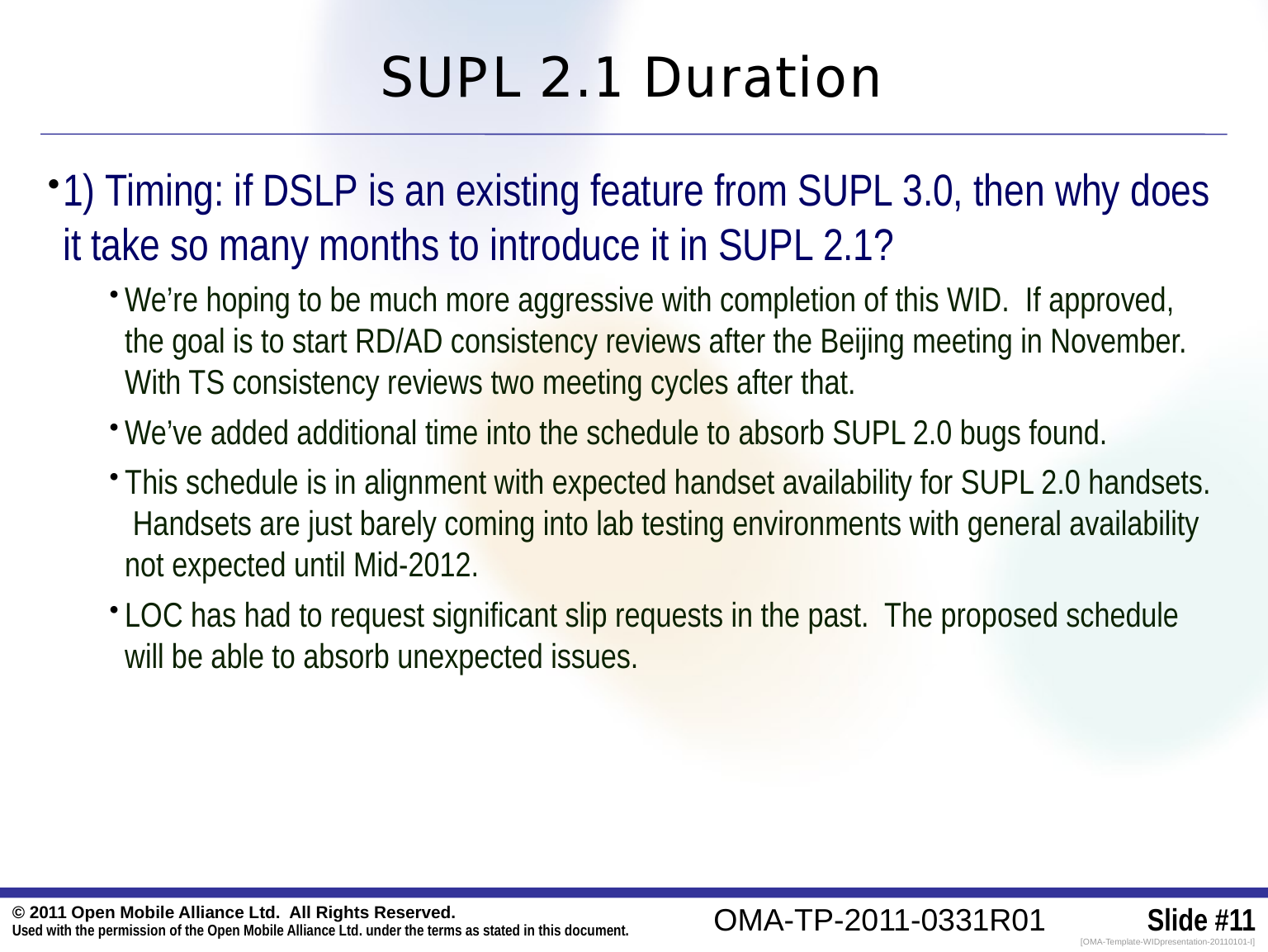

# SUPL 2.1 Duration
1) Timing: if DSLP is an existing feature from SUPL 3.0, then why does it take so many months to introduce it in SUPL 2.1?
We’re hoping to be much more aggressive with completion of this WID.  If approved, the goal is to start RD/AD consistency reviews after the Beijing meeting in November. With TS consistency reviews two meeting cycles after that.
We’ve added additional time into the schedule to absorb SUPL 2.0 bugs found.
This schedule is in alignment with expected handset availability for SUPL 2.0 handsets.  Handsets are just barely coming into lab testing environments with general availability not expected until Mid-2012.
LOC has had to request significant slip requests in the past.  The proposed schedule will be able to absorb unexpected issues.